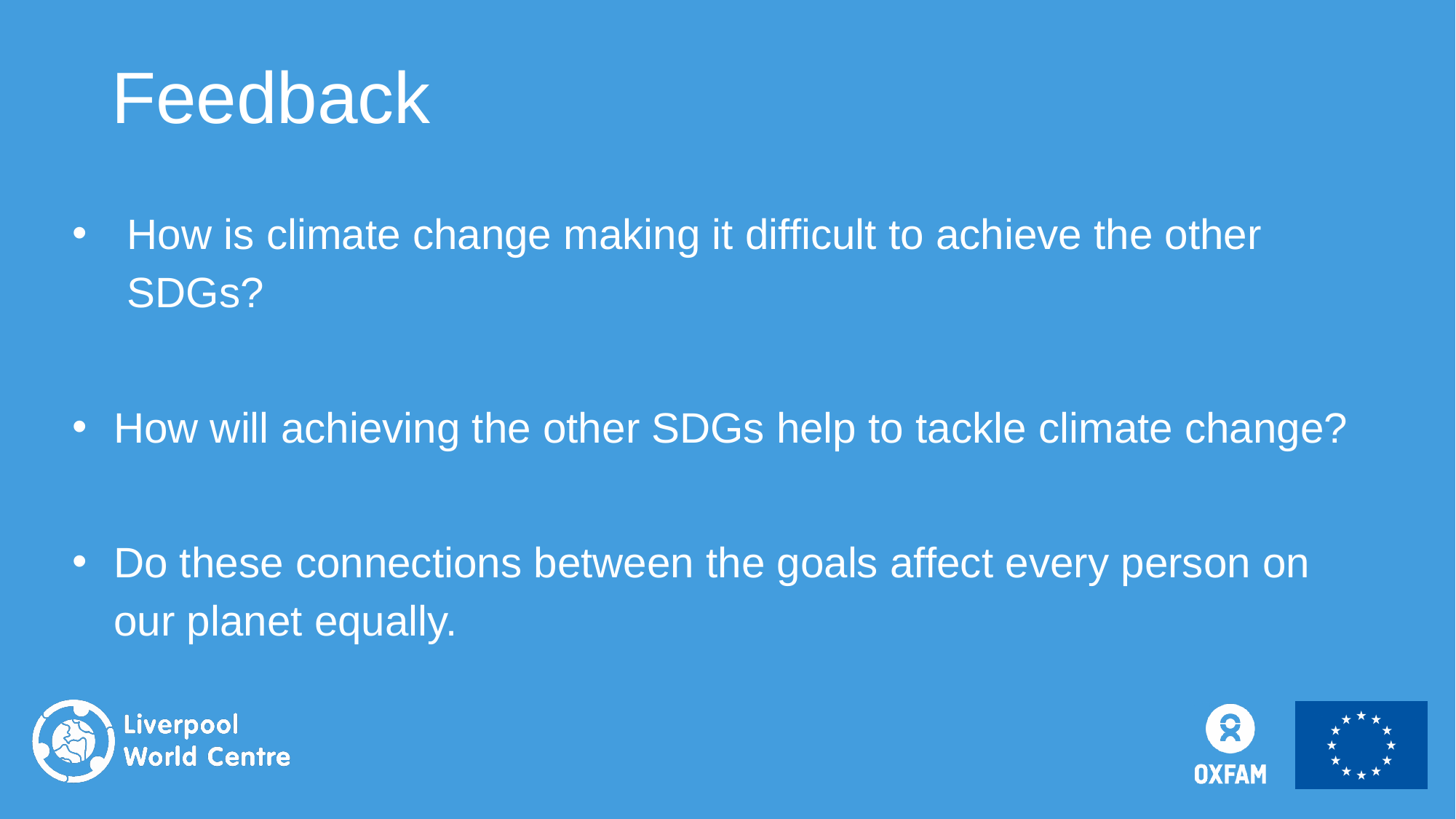

Feedback
How is climate change making it difficult to achieve the other SDGs?

How will achieving the other SDGs help to tackle climate change?

Do these connections between the goals affect every person on our planet equally.